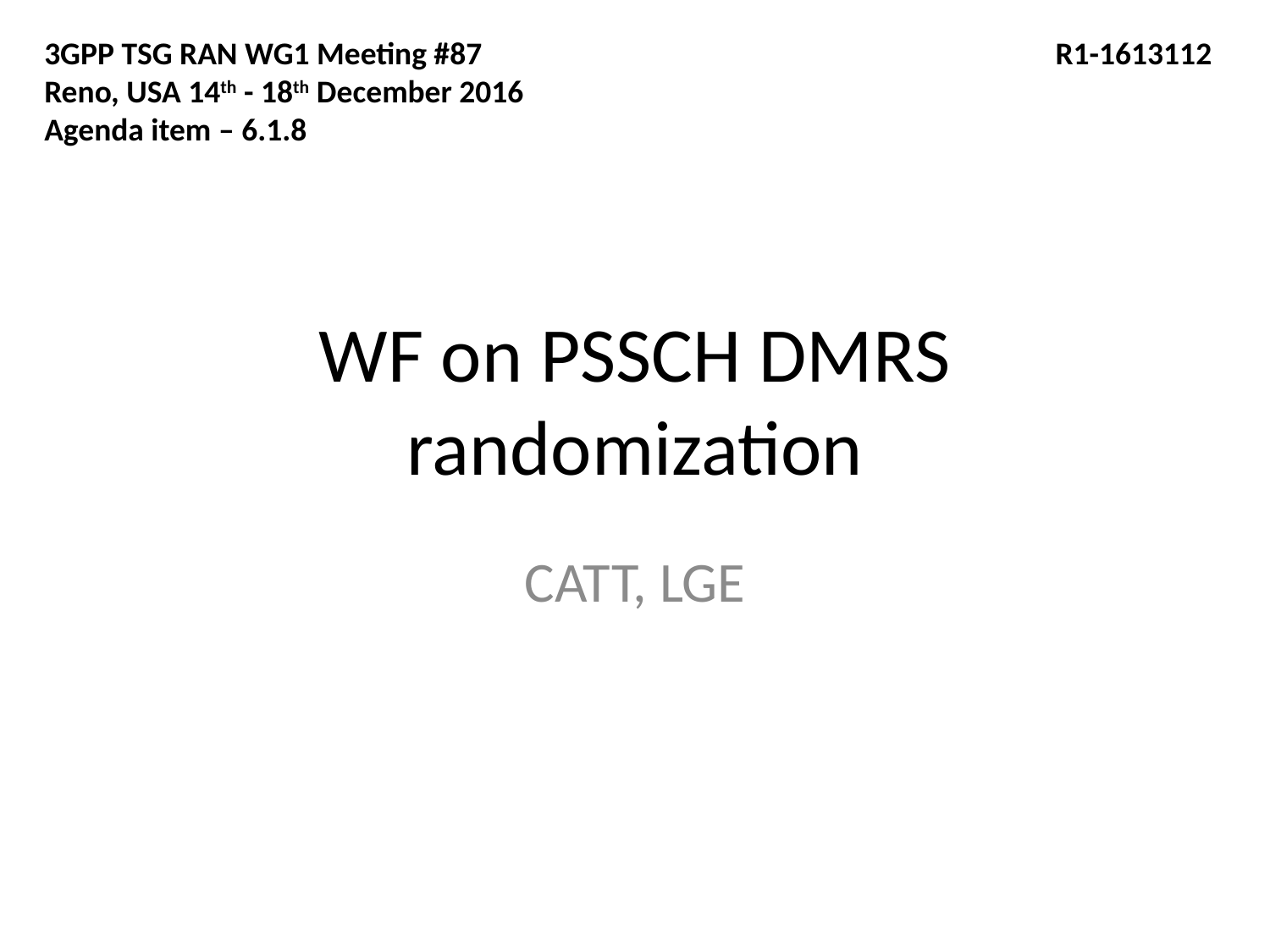

3GPP TSG RAN WG1 Meeting #87				                 R1-1613112
Reno, USA 14th - 18th December 2016
Agenda item – 6.1.8
# WF on PSSCH DMRS randomization
CATT, LGE